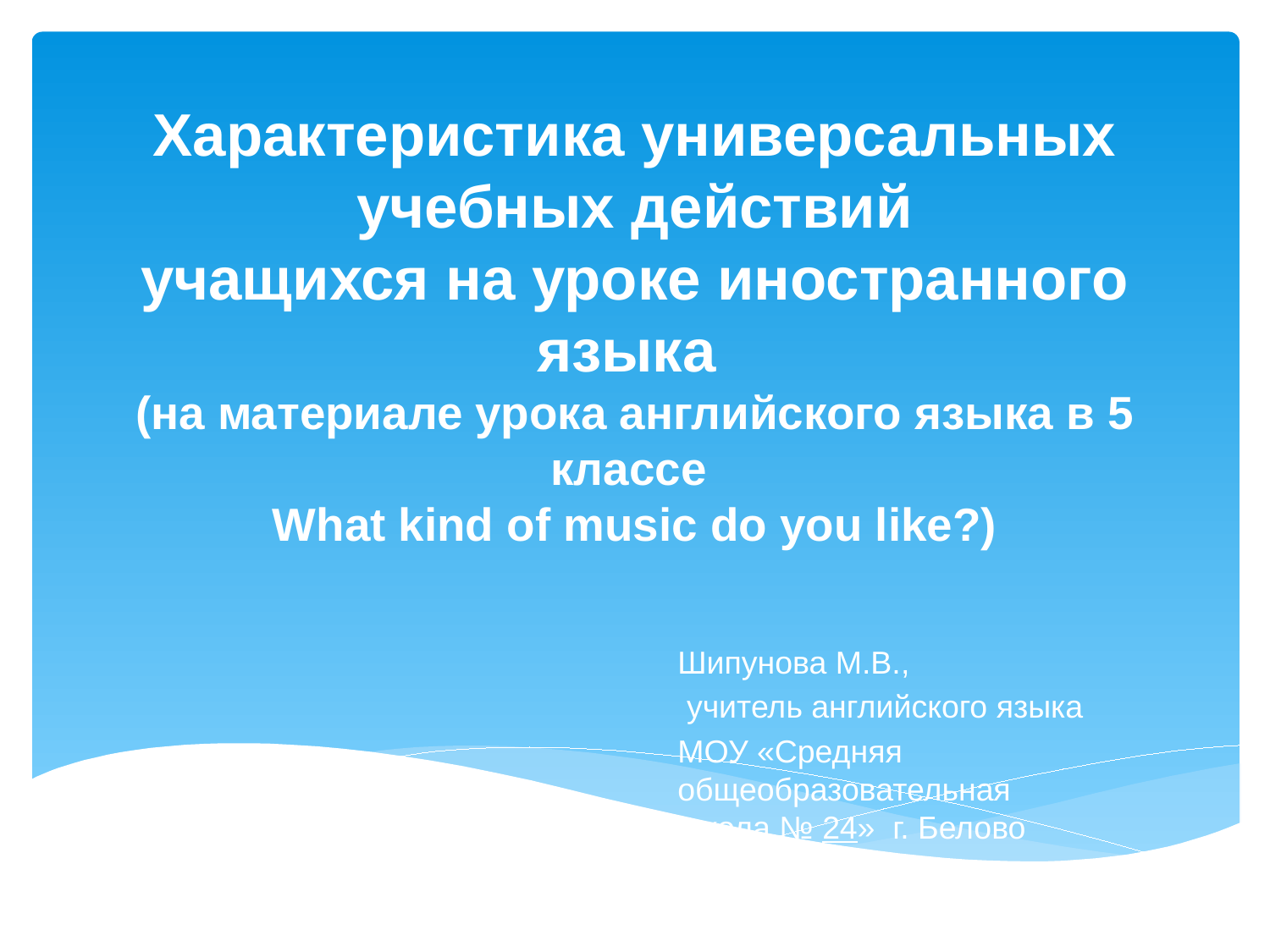

# Характеристика универсальных учебных действий учащихся на уроке иностранного языка (на материале урока английского языка в 5 классе What kind of music do you like?)
Шипунова М.В.,
 учитель английского языка
МОУ «Средняя общеобразовательная школа № 24»  г. Белово